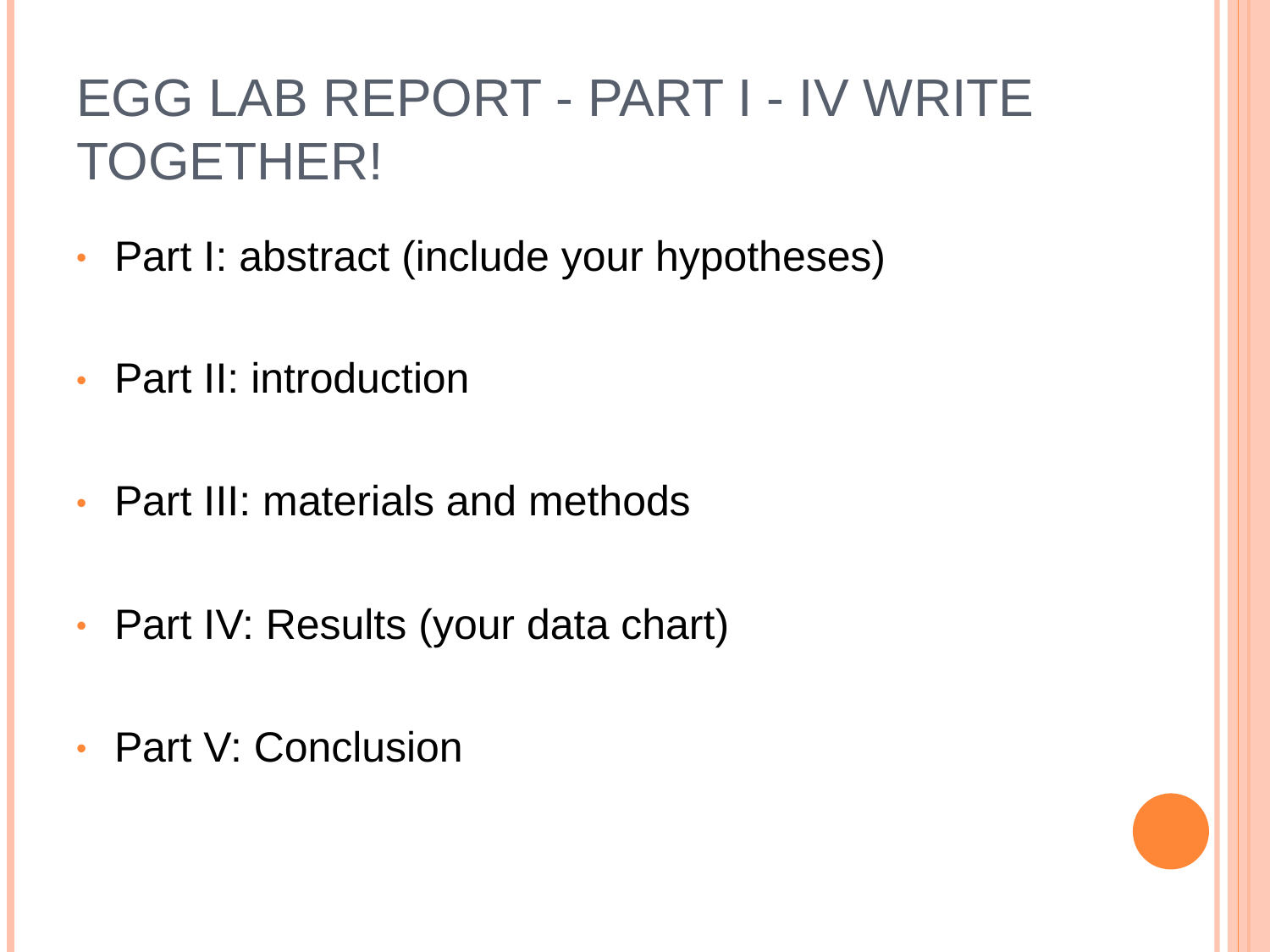

# Egg Lab Report - part I - IV write together!
Part I: abstract (include your hypotheses)

Part II: introduction

Part III: materials and methods

Part IV: Results (your data chart)

Part V: Conclusion